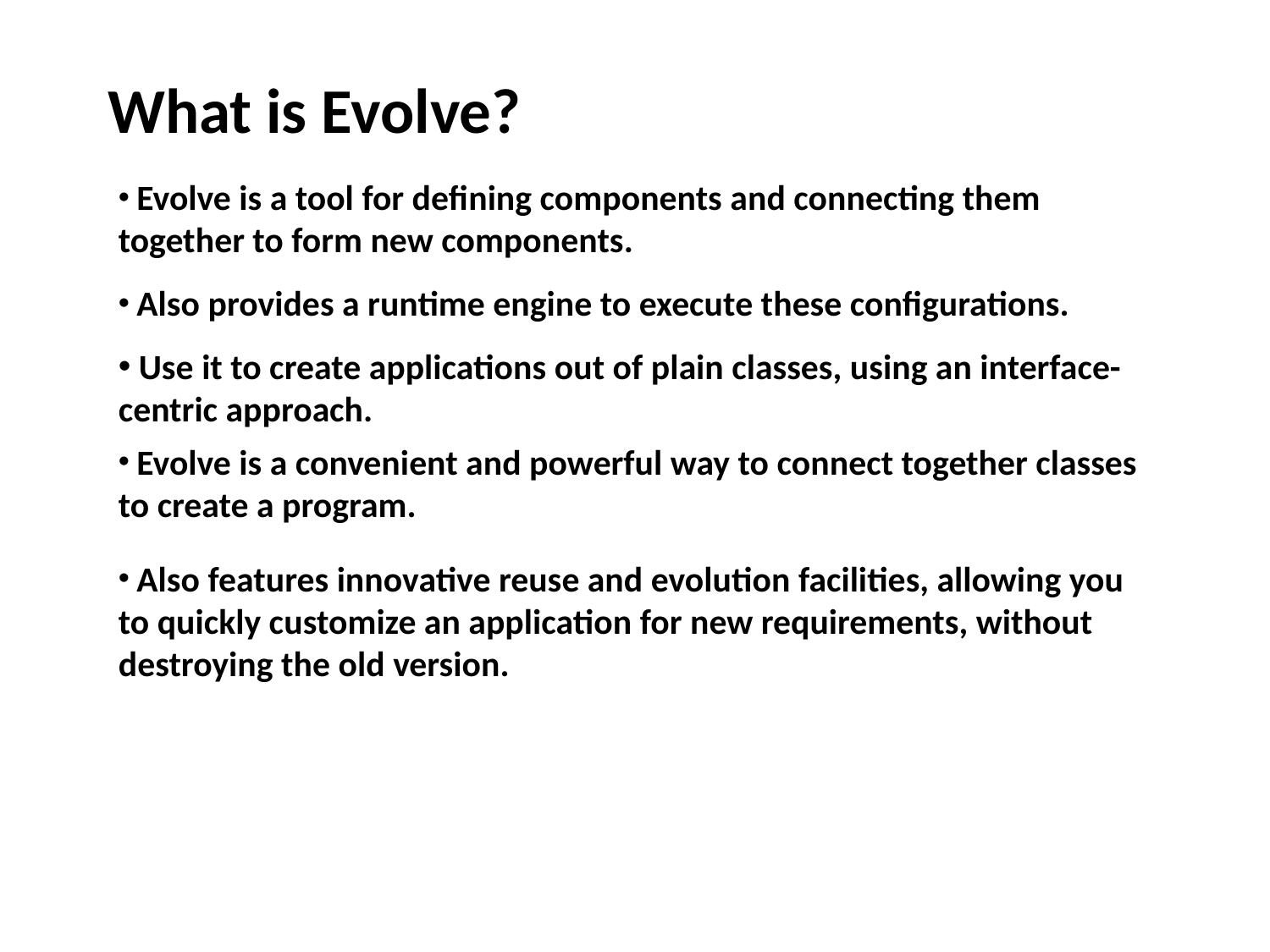

What is Evolve?
 Evolve is a tool for defining components and connecting them together to form new components.
 Also provides a runtime engine to execute these configurations.
 Use it to create applications out of plain classes, using an interface-centric approach.
 Evolve is a convenient and powerful way to connect together classes to create a program.
 Also features innovative reuse and evolution facilities, allowing you to quickly customize an application for new requirements, without destroying the old version.